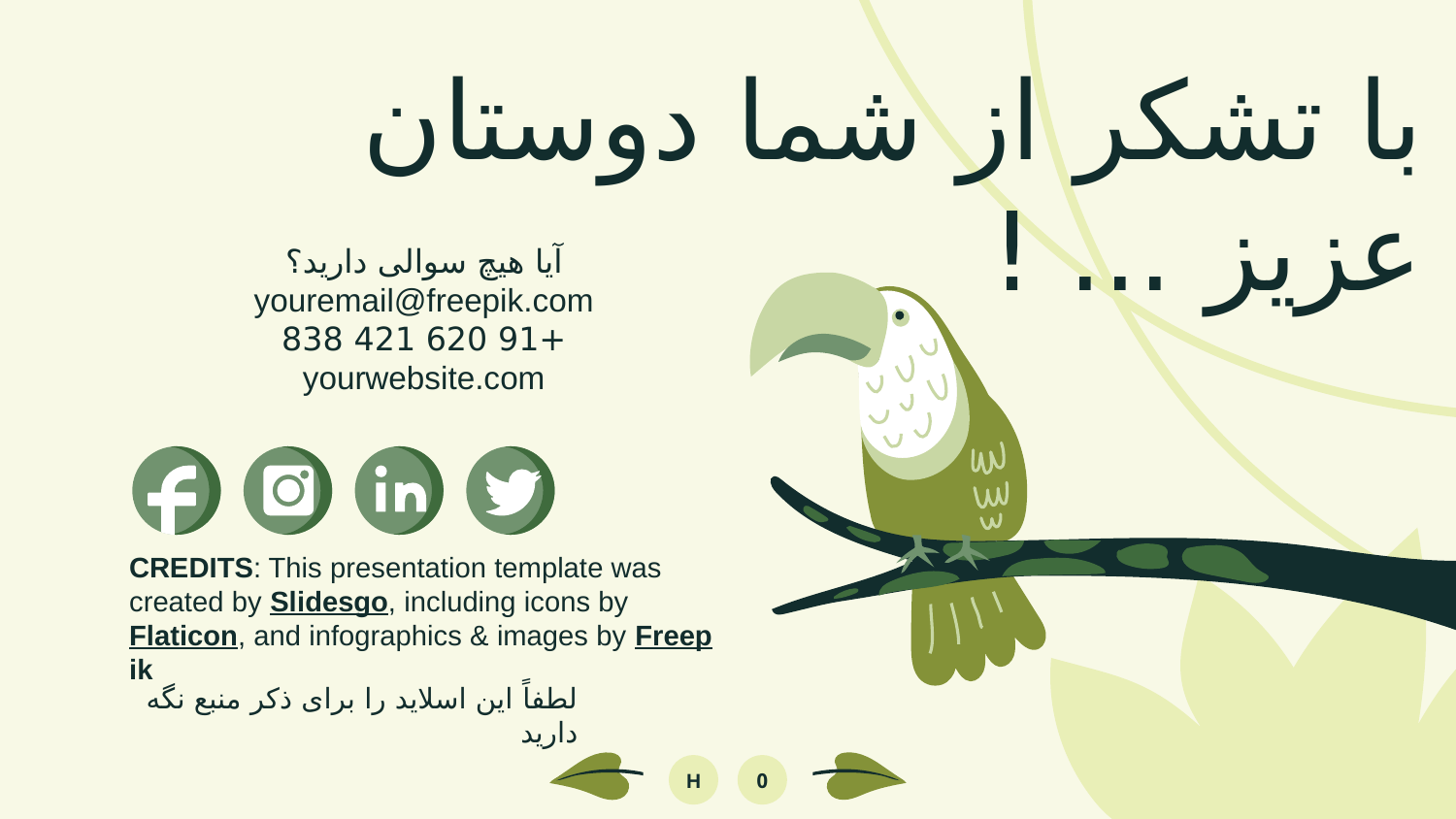

# با تشکر از شما دوستان عزیز ... !
آیا هیچ سوالی دارید؟
youremail@freepik.com
+91 620 421 838
yourwebsite.com

لطفاً این اسلاید را برای ذکر منبع نگه دارید

H
0